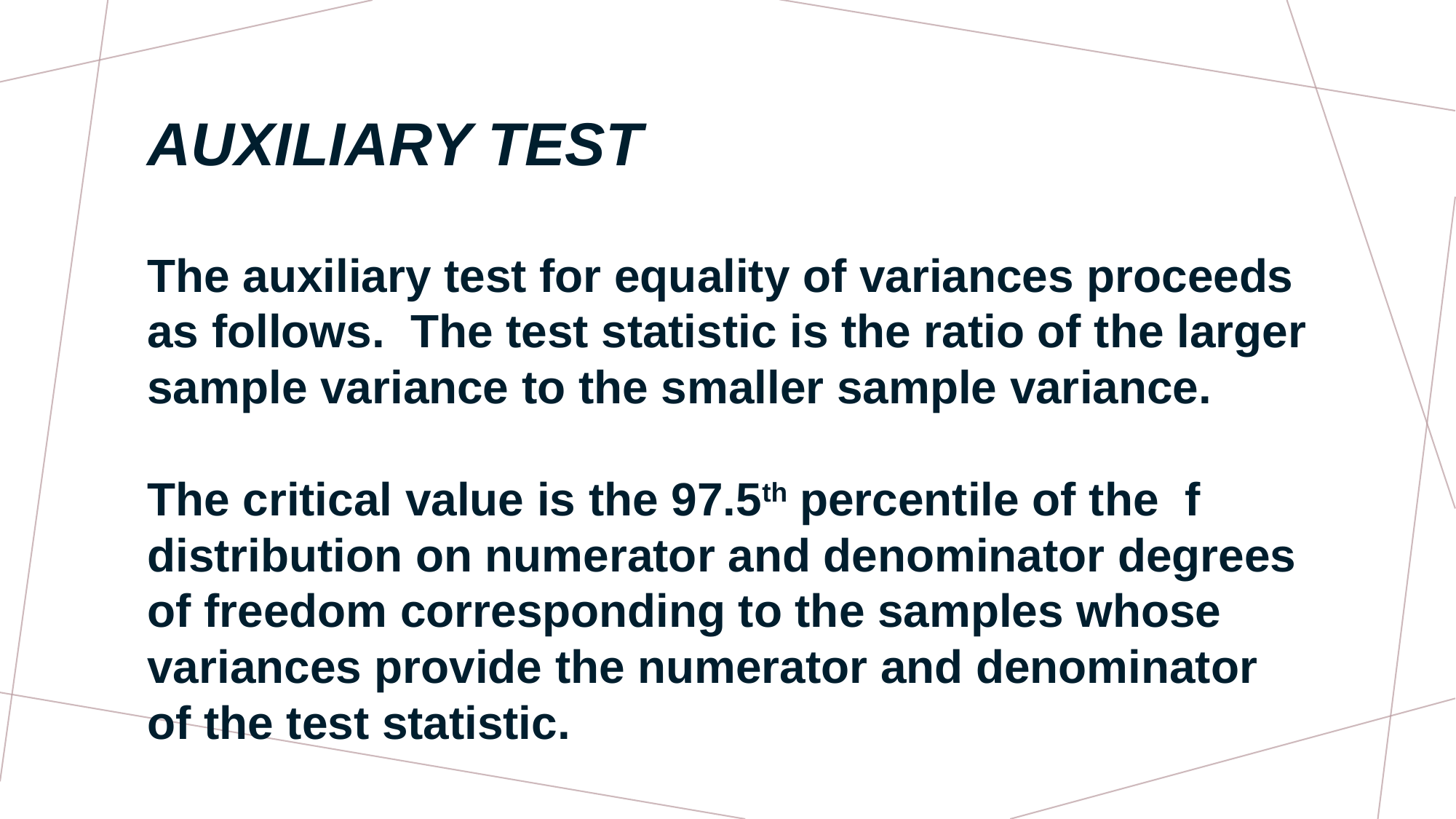

# AUXILIARY TEST
The auxiliary test for equality of variances proceeds as follows.  The test statistic is the ratio of the larger sample variance to the smaller sample variance.

The critical value is the 97.5th percentile of the  f  distribution on numerator and denominator degrees of freedom corresponding to the samples whose variances provide the numerator and denominator of the test statistic.